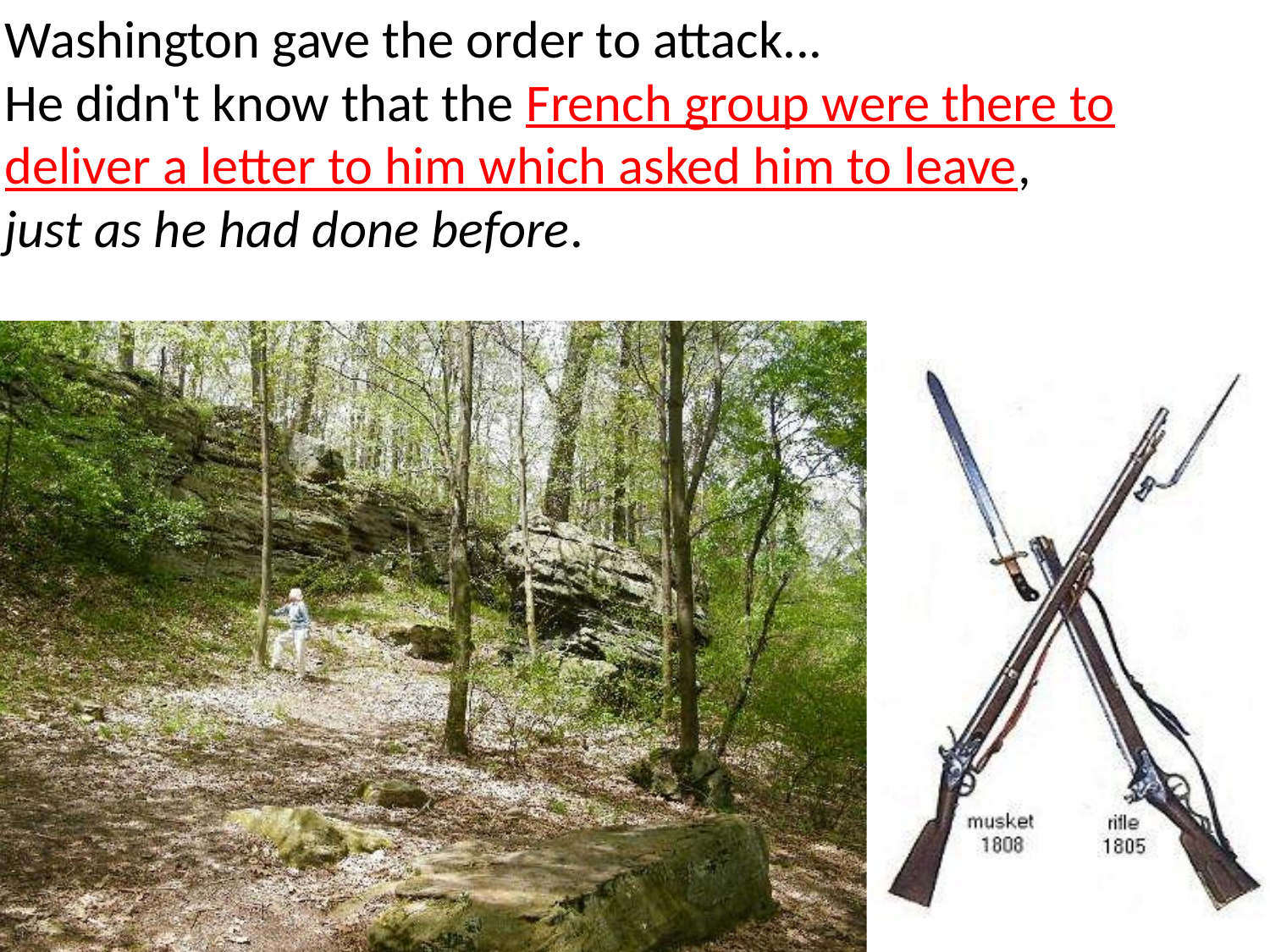

Washington gave the order to attack...
He didn't know that the French group were there to deliver a letter to him which asked him to leave,
just as he had done before.